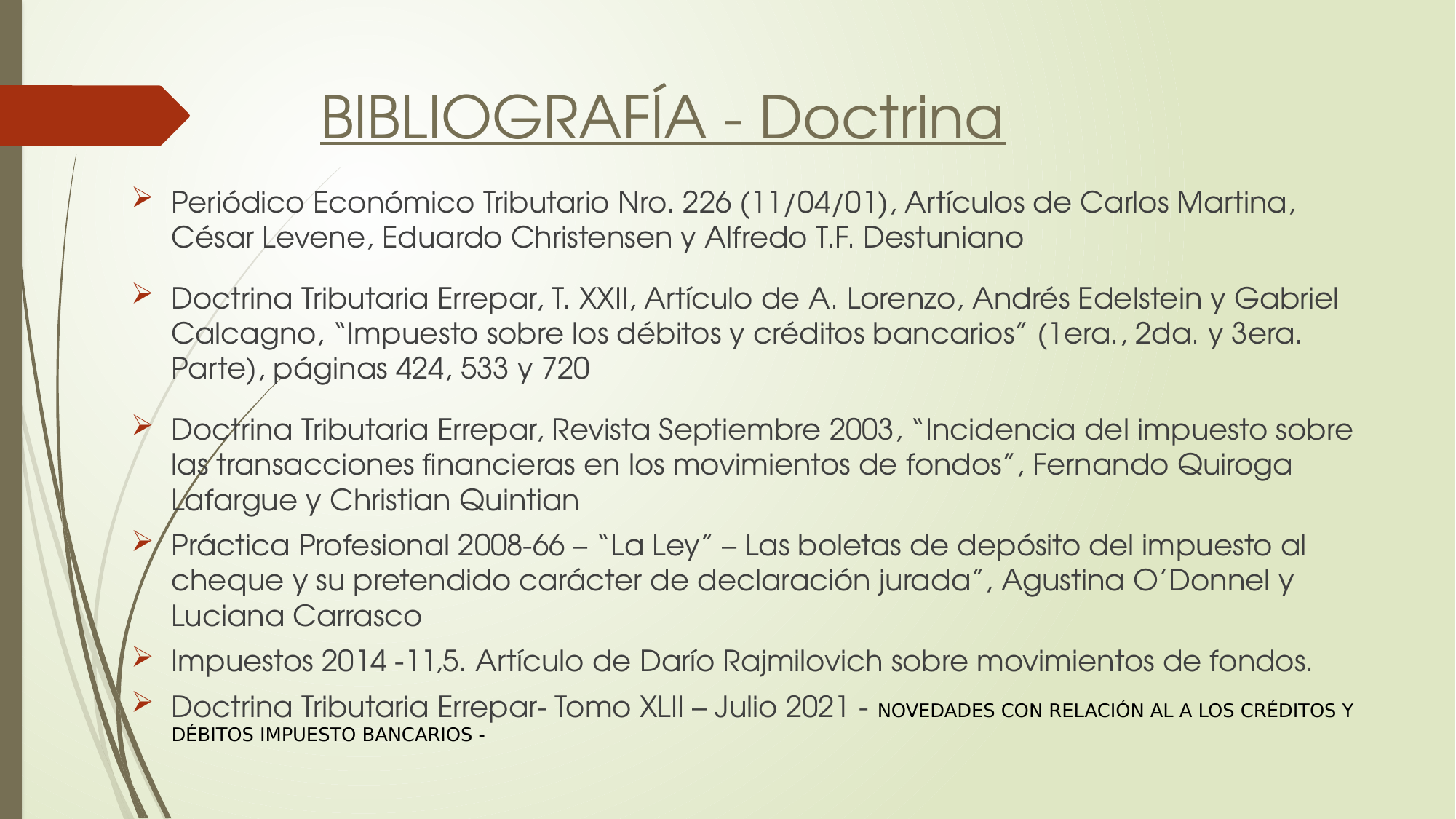

# BIBLIOGRAFÍA - Doctrina
Periódico Económico Tributario Nro. 226 (11/04/01), Artículos de Carlos Martina, César Levene, Eduardo Christensen y Alfredo T.F. Destuniano

Doctrina Tributaria Errepar, T. XXII, Artículo de A. Lorenzo, Andrés Edelstein y Gabriel Calcagno, “Impuesto sobre los débitos y créditos bancarios” (1era., 2da. y 3era. Parte), páginas 424, 533 y 720

Doctrina Tributaria Errepar, Revista Septiembre 2003, “Incidencia del impuesto sobre las transacciones financieras en los movimientos de fondos”, Fernando Quiroga Lafargue y Christian Quintian
Práctica Profesional 2008-66 – “La Ley” – Las boletas de depósito del impuesto al cheque y su pretendido carácter de declaración jurada”, Agustina O’Donnel y Luciana Carrasco
Impuestos 2014 -11,5. Artículo de Darío Rajmilovich sobre movimientos de fondos.
Doctrina Tributaria Errepar- Tomo XLII – Julio 2021 - NOVEDADES CON RELACIÓN AL A LOS CRÉDITOS Y DÉBITOS IMPUESTO BANCARIOS -